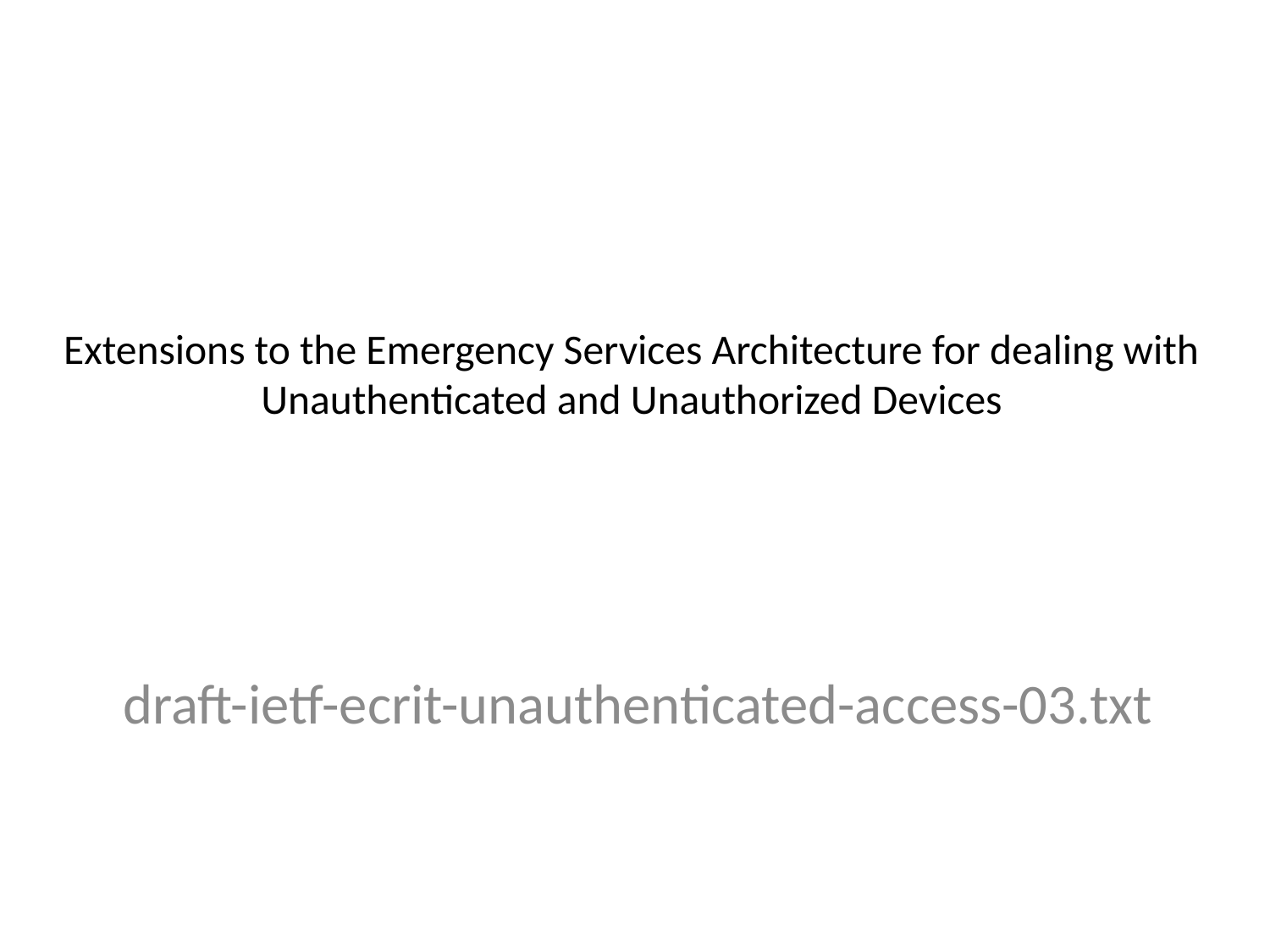

# Extensions to the Emergency Services Architecture for dealing with Unauthenticated and Unauthorized Devices
 draft-ietf-ecrit-unauthenticated-access-03.txt